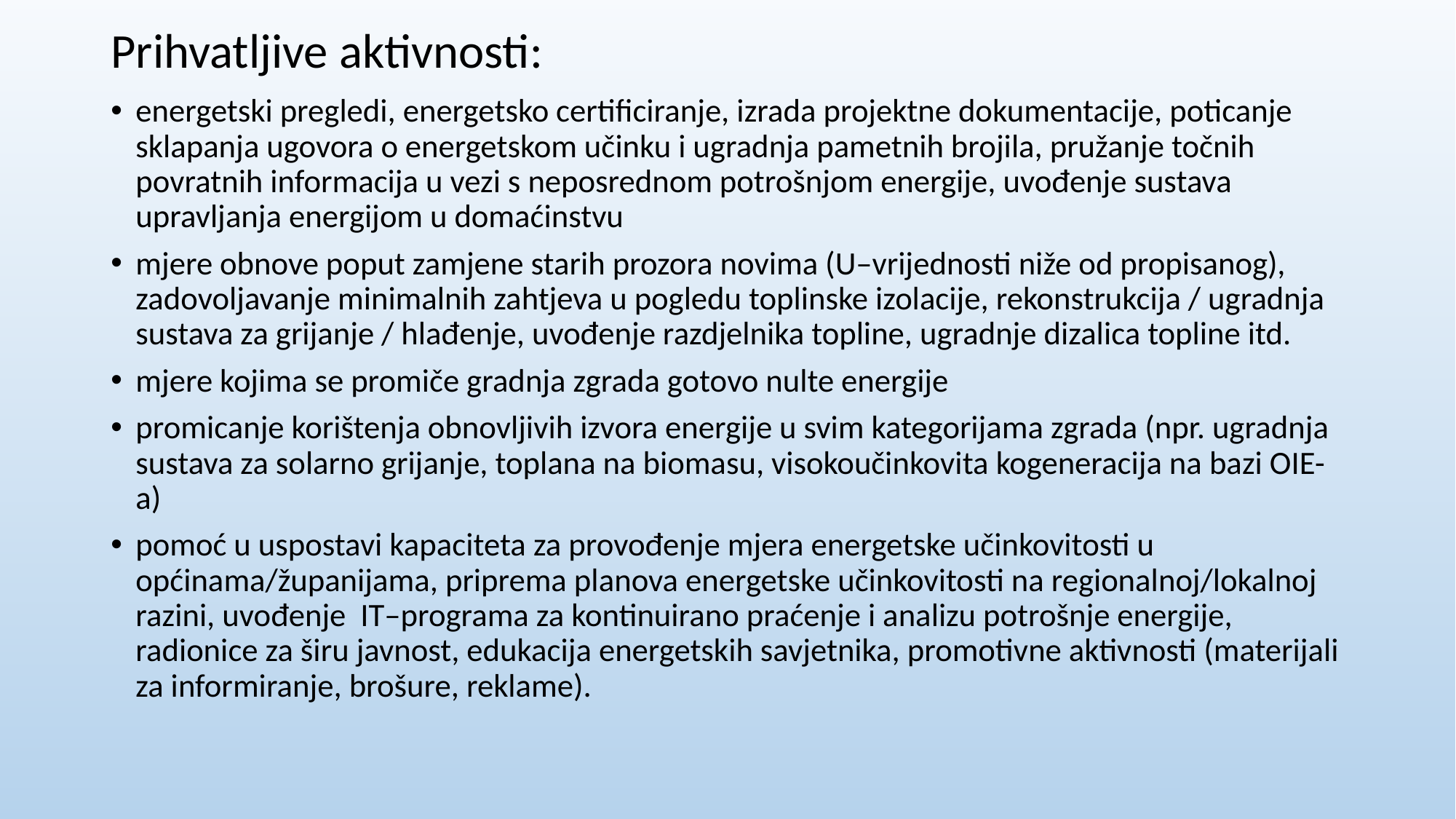

# Prihvatljive aktivnosti:
energetski pregledi, energetsko certificiranje, izrada projektne dokumentacije, poticanje sklapanja ugovora o energetskom učinku i ugradnja pametnih brojila, pružanje točnih povratnih informacija u vezi s neposrednom potrošnjom energije, uvođenje sustava upravljanja energijom u domaćinstvu
mjere obnove poput zamjene starih prozora novima (U–vrijednosti niže od propisanog), zadovoljavanje minimalnih zahtjeva u pogledu toplinske izolacije, rekonstrukcija / ugradnja sustava za grijanje / hlađenje, uvođenje razdjelnika topline, ugradnje dizalica topline itd.
mjere kojima se promiče gradnja zgrada gotovo nulte energije
promicanje korištenja obnovljivih izvora energije u svim kategorijama zgrada (npr. ugradnja sustava za solarno grijanje, toplana na biomasu, visokoučinkovita kogeneracija na bazi OIE-a)
pomoć u uspostavi kapaciteta za provođenje mjera energetske učinkovitosti u općinama/županijama, priprema planova energetske učinkovitosti na regionalnoj/lokalnoj razini, uvođenje  IT–programa za kontinuirano praćenje i analizu potrošnje energije, radionice za širu javnost, edukacija energetskih savjetnika, promotivne aktivnosti (materijali za informiranje, brošure, reklame).